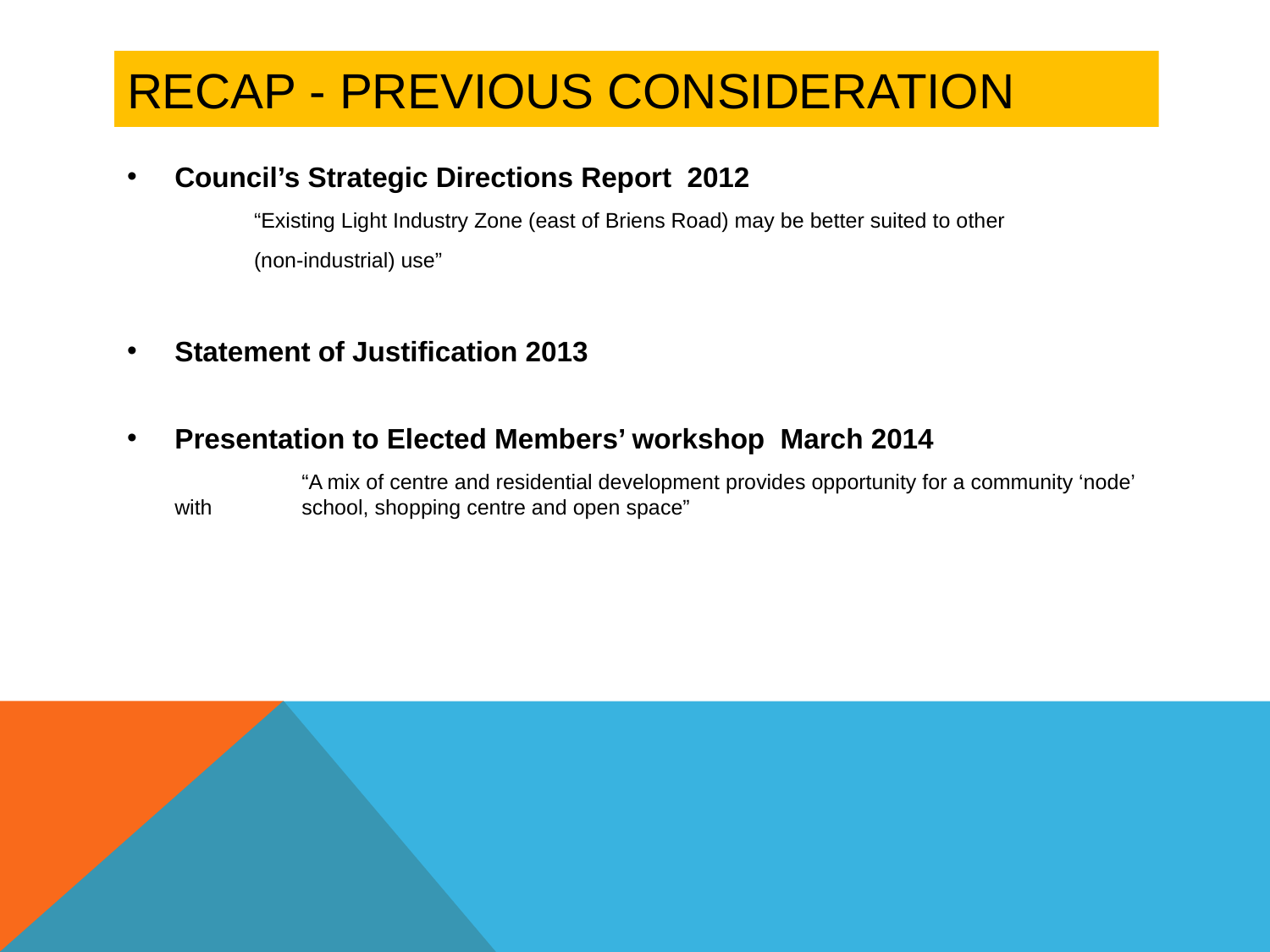

# Recap - Previous consideration
Council’s Strategic Directions Report  2012
	“Existing Light Industry Zone (east of Briens Road) may be better suited to other
	(non-industrial) use”

Statement of Justification 2013

Presentation to Elected Members’ workshop  March 2014
		“A mix of centre and residential development provides opportunity for a community ‘node’ with 	school, shopping centre and open space”